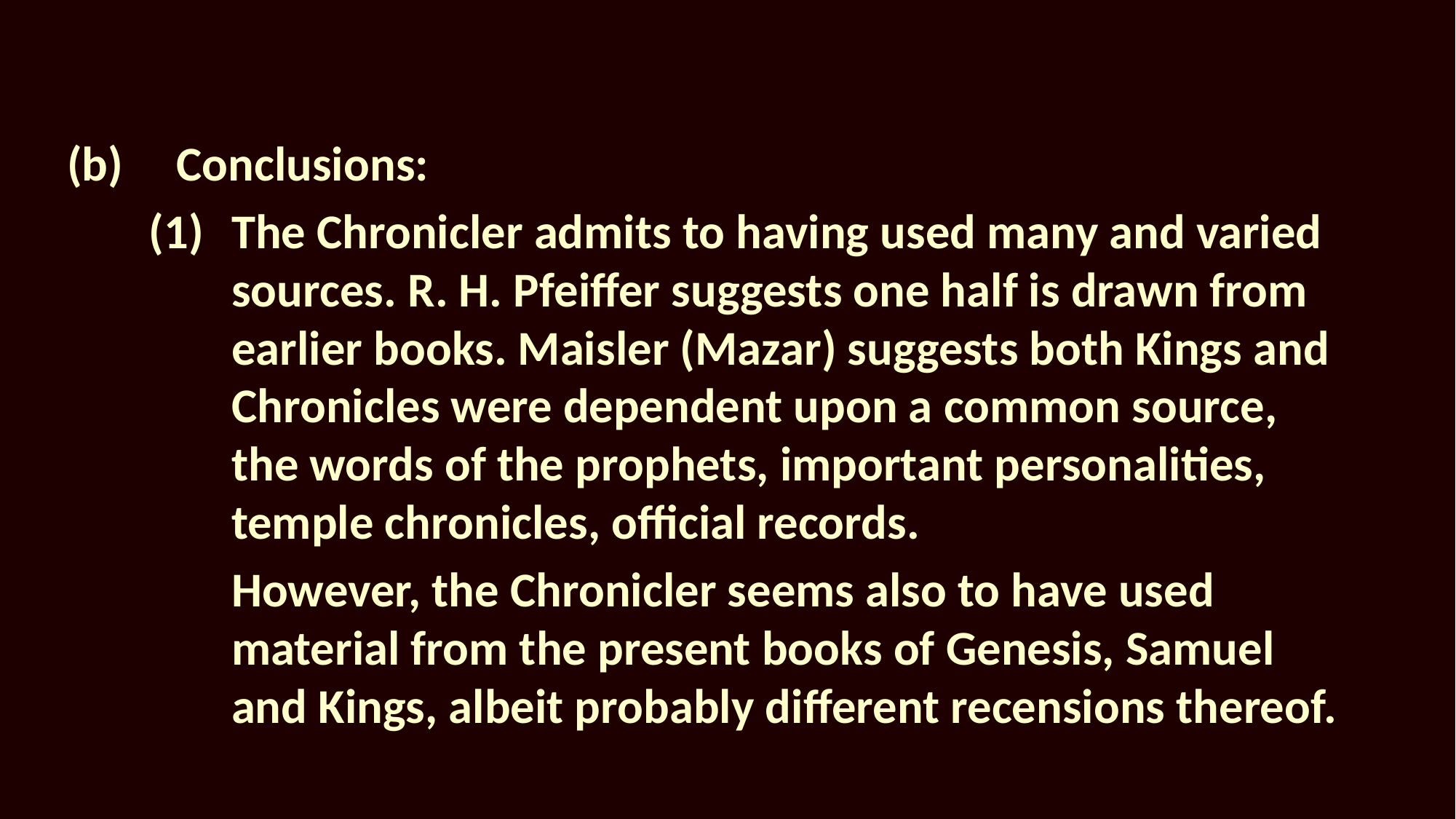

(b)	Conclusions:
The Chronicler admits to having used many and varied sources. R. H. Pfeiffer suggests one half is drawn from earlier books. Maisler (Mazar) suggests both Kings and Chronicles were dependent upon a common source, the words of the prophets, important personalities, temple chronicles, official records.
However, the Chronicler seems also to have used material from the present books of Genesis, Samuel and Kings, albeit probably different recensions thereof.